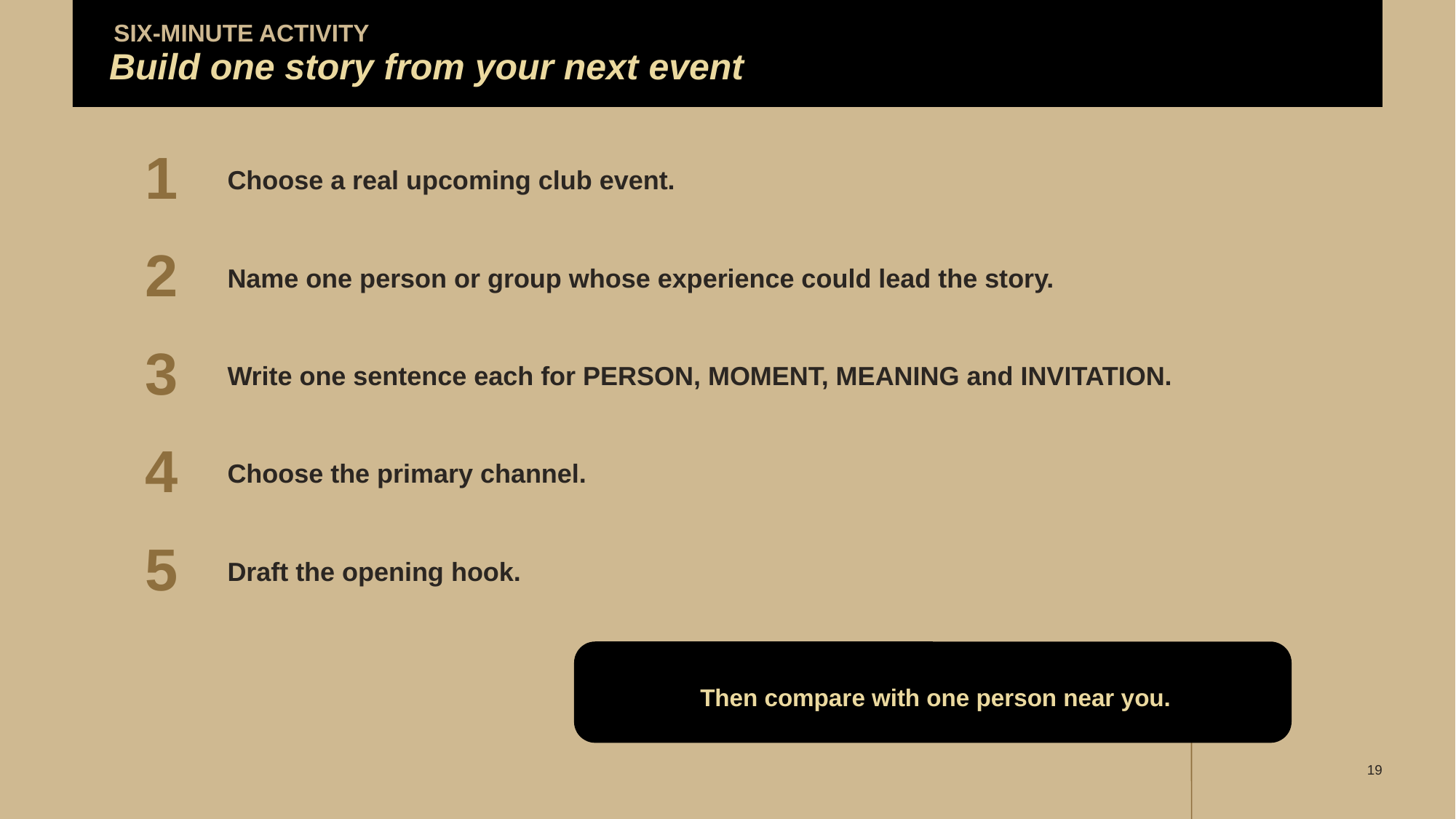

SIX-MINUTE ACTIVITY
Build one story from your next event
1
Choose a real upcoming club event.
2
Name one person or group whose experience could lead the story.
3
Write one sentence each for PERSON, MOMENT, MEANING and INVITATION.
4
Choose the primary channel.
5
Draft the opening hook.

Then compare with one person near you.

19